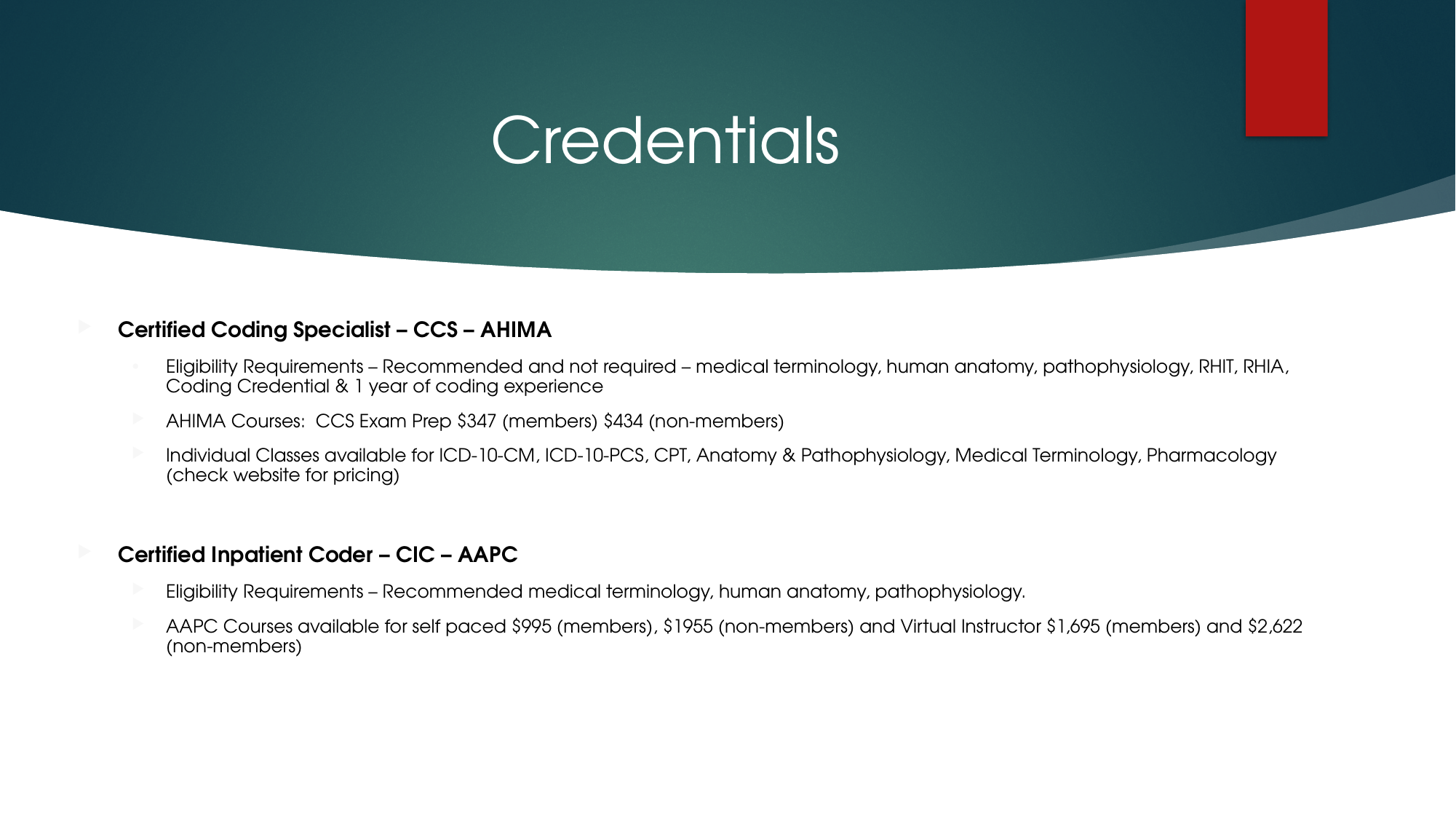

# Credentials

Certified Coding Specialist – CCS – AHIMA
Eligibility Requirements – Recommended and not required – medical terminology, human anatomy, pathophysiology, RHIT, RHIA, Coding Credential & 1 year of coding experience
AHIMA Courses:  CCS Exam Prep $347 (members) $434 (non-members)
Individual Classes available for ICD-10-CM, ICD-10-PCS, CPT, Anatomy & Pathophysiology, Medical Terminology, Pharmacology (check website for pricing)

Certified Inpatient Coder – CIC – AAPC
Eligibility Requirements – Recommended medical terminology, human anatomy, pathophysiology.
AAPC Courses available for self paced $995 (members), $1955 (non-members) and Virtual Instructor $1,695 (members) and $2,622 (non-members)